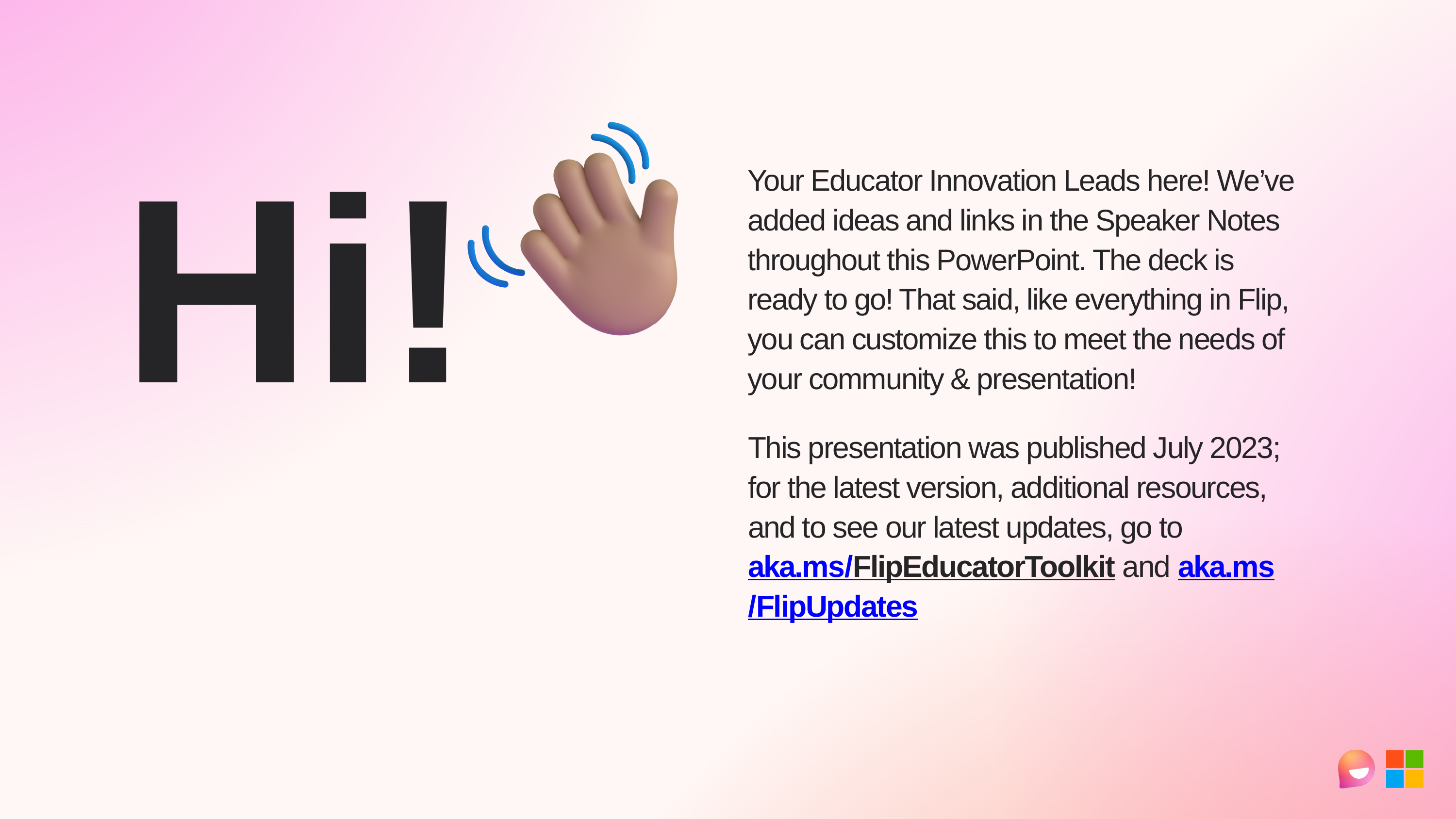

Hi!

Your Educator Innovation Leads here! We’ve added ideas and links in the Speaker Notes throughout this PowerPoint. The deck is ready to go! That said, like everything in Flip, you can customize this to meet the needs of your community & presentation!​
This presentation was published July 2023; for the latest version, additional resources, and to see our latest updates, go to aka.ms/FlipEducatorToolkit and aka.ms/FlipUpdates